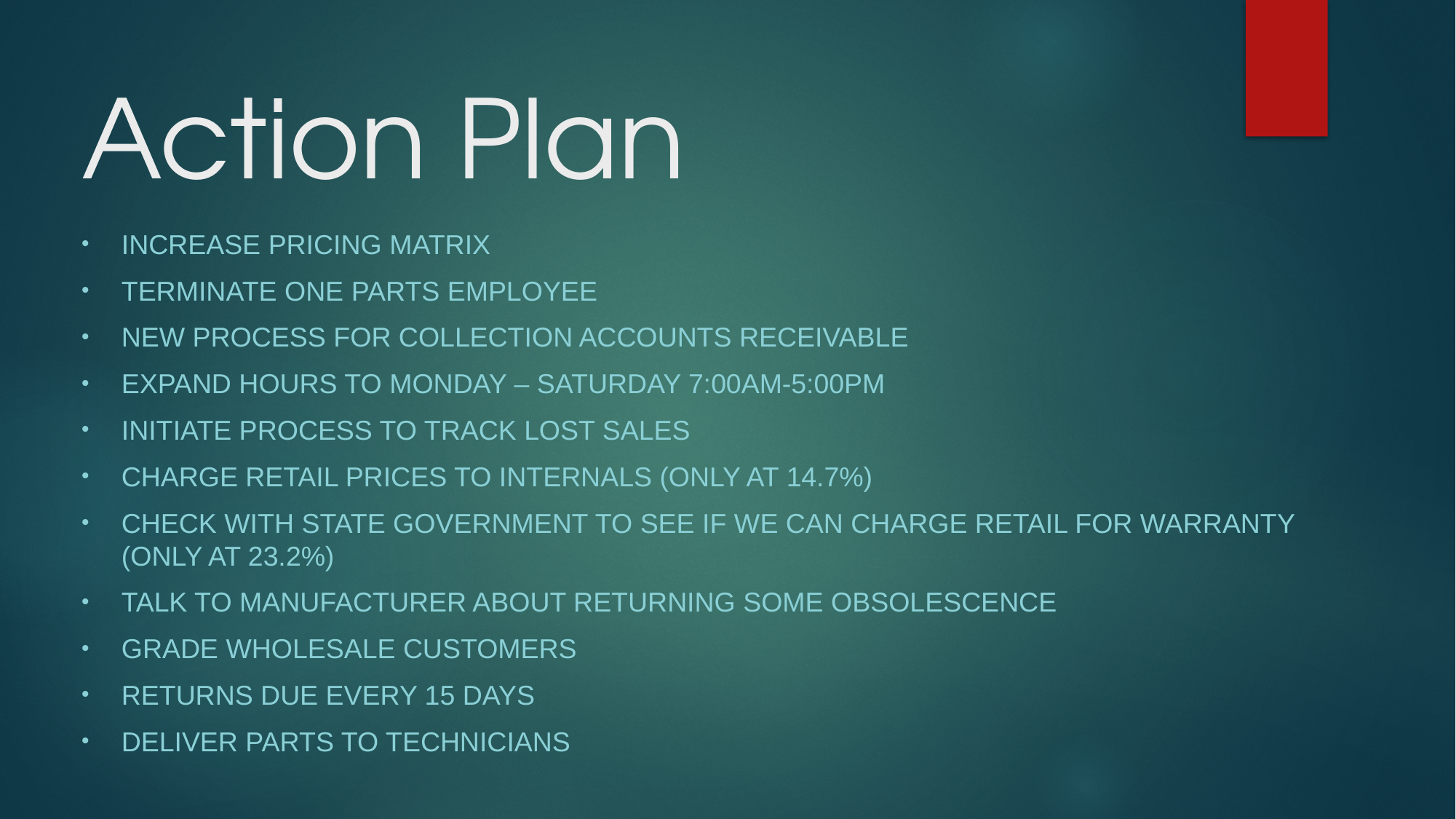

# Action Plan
Increase pricing matrix
TERMINATE ONE PARTS EMPLOYEE
New process for collection Accounts receivable
EXPAND HOURS to MONDAY – SATURDAY 7:00am-5:00pm
Initiate process to track lost sales
Charge retail prices to internals (only at 14.7%)
Check with state government to see if we can charge retail for warranty (only at 23.2%)
Talk to manufacturer about returning some obsolescence
Grade wholesale customers
Returns due every 15 days
Deliver parts to technicians